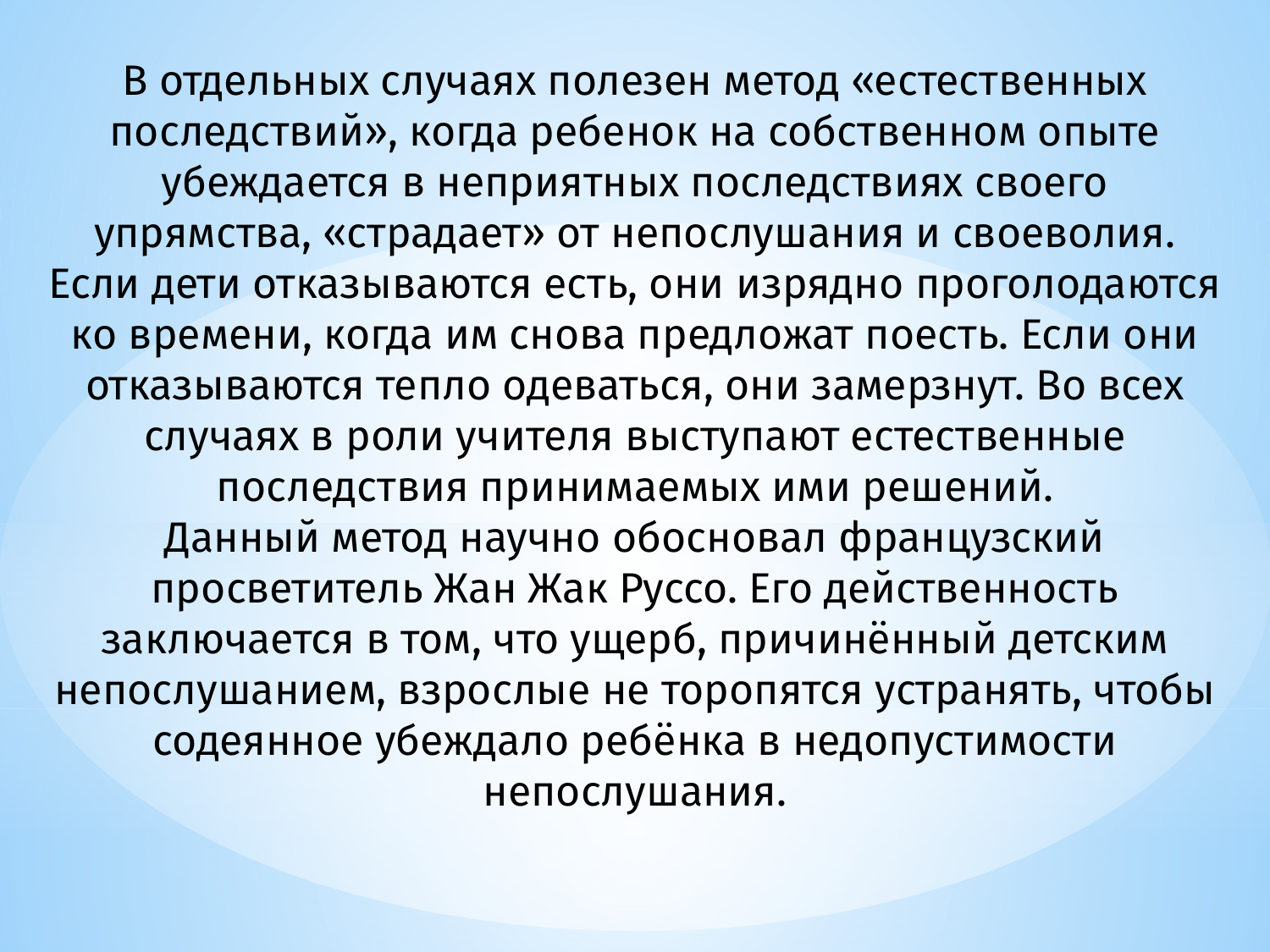

В отдельных случаях полезен метод «естественных последствий», когда ребенок на собственном опыте убеждается в неприятных последствиях своего упрямства, «страдает» от непослушания и своеволия. Если дети отказываются есть, они изрядно проголодаются ко времени, когда им снова предложат поесть. Если они отказываются тепло одеваться, они замерзнут. Во всех случаях в роли учителя выступают естественные последствия принимаемых ими решений.
Данный метод научно обосновал французский просветитель Жан Жак Руссо. Его действенность заключается в том, что ущерб, причинённый детским непослушанием, взрослые не торопятся устранять, чтобы содеянное убеждало ребёнка в недопустимости непослушания.